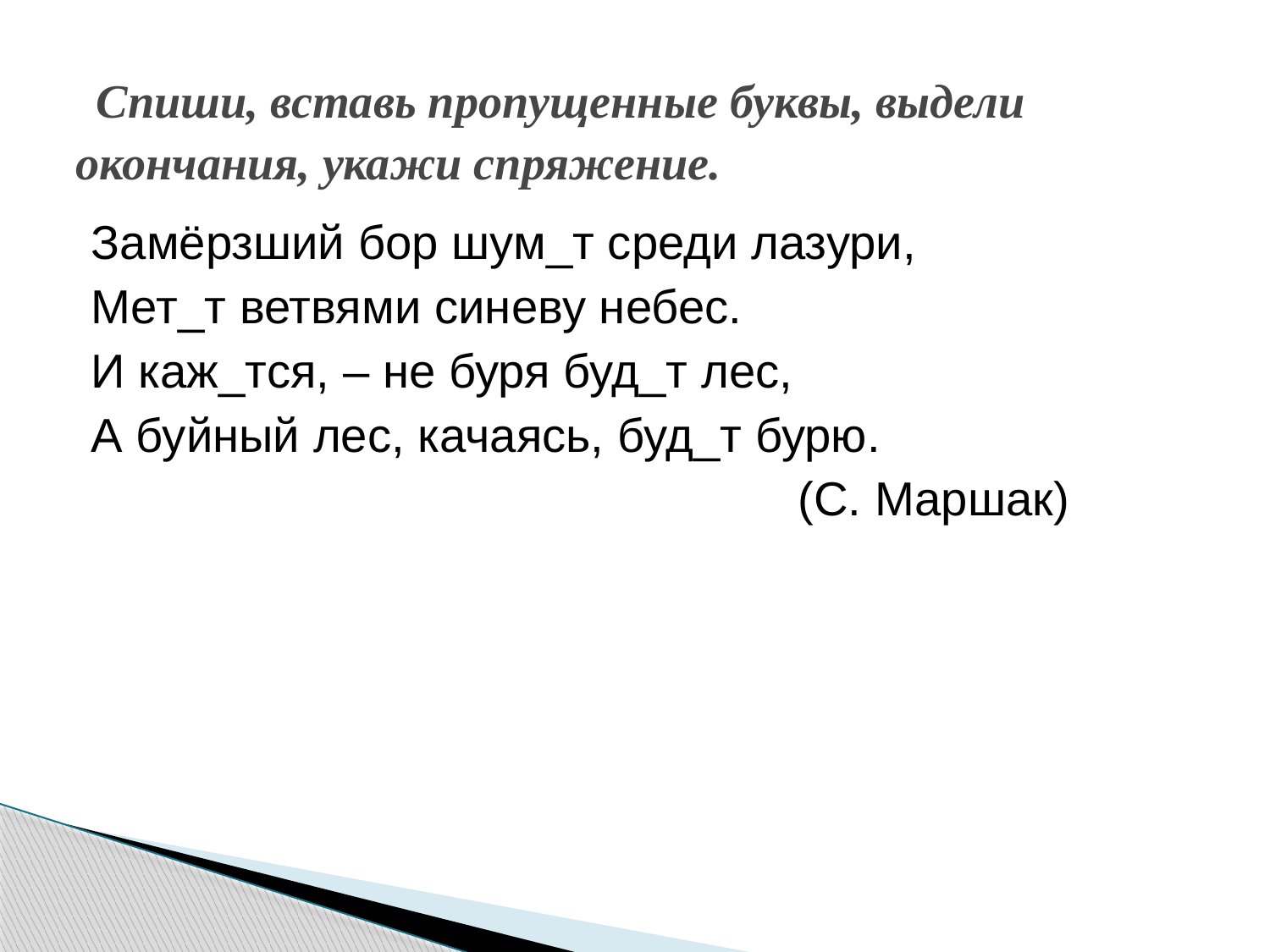

# Спиши, вставь пропущенные буквы, выдели окончания, укажи спряжение.
Замёрзший бор шум_т среди лазури,
Мет_т ветвями синеву небес.
И каж_тся, – не буря буд_т лес,
А буйный лес, качаясь, буд_т бурю.
                                                     (С. Маршак)